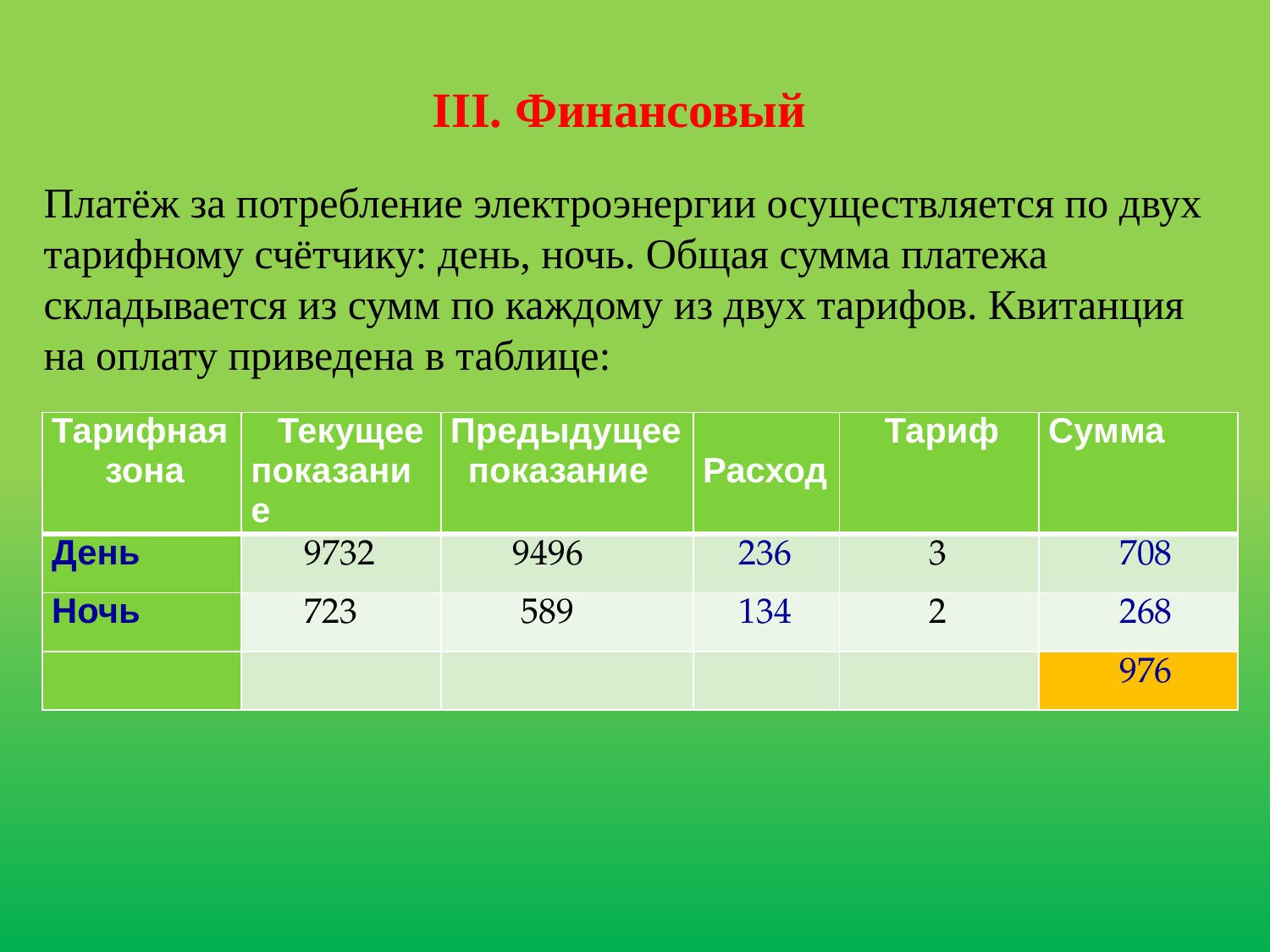

# III. Финансовый
Платёж за потребление электроэнергии осуществляется по двух тарифному счётчику: день, ночь. Общая сумма платежа складывается из сумм по каждому из двух тарифов. Квитанция на оплату приведена в таблице:

| Тарифная зона | Текущее показание | Предыдущее показание | Расход | Тариф | Сумма |
| --- | --- | --- | --- | --- | --- |
| День | 9732 | 9496 | 236 | 3 | 708 |
| Ночь | 723 | 589 | 134 | 2 | 268 |
|  |  |  |  |  | 976 |